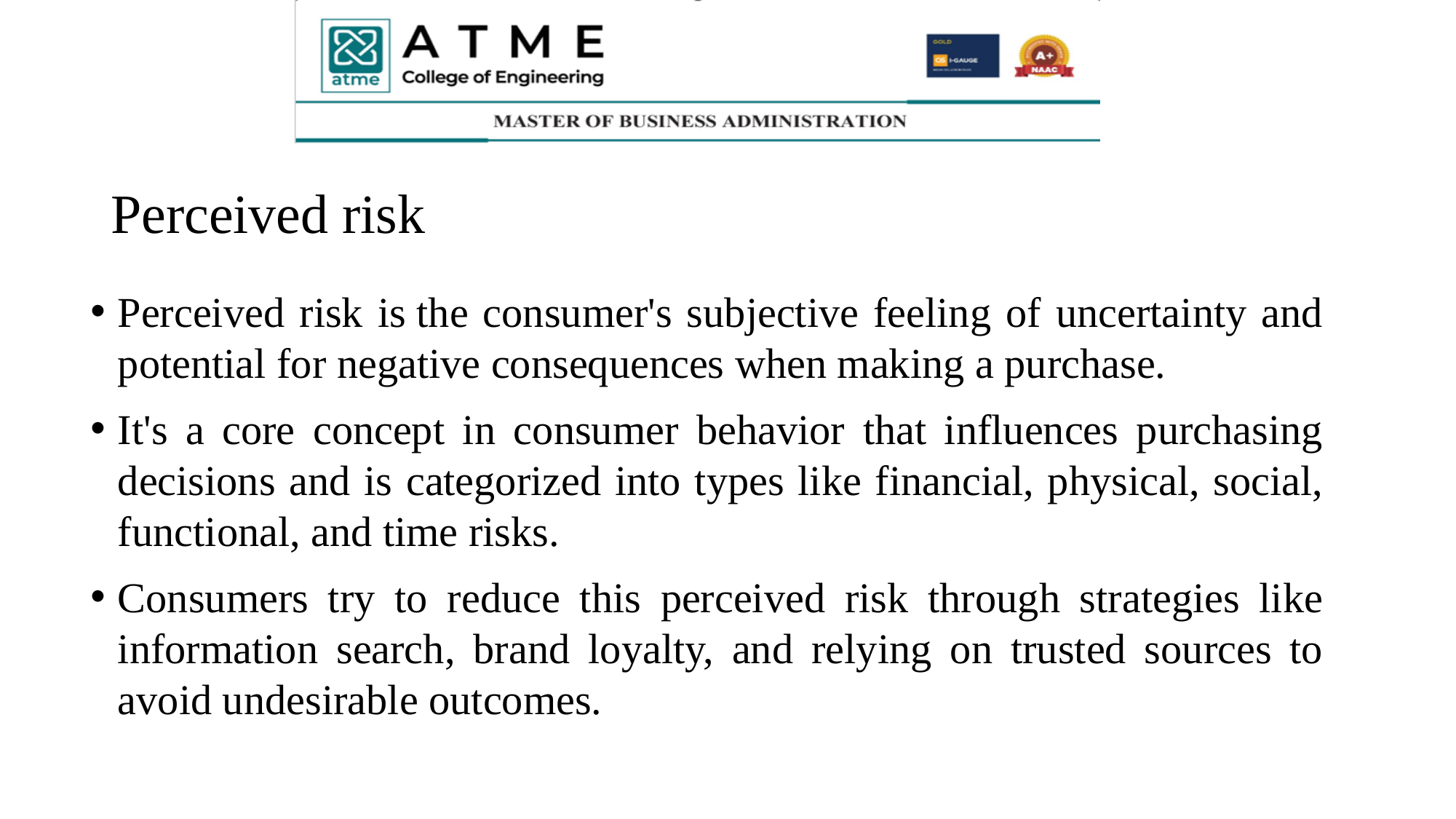

# Perceived risk
Perceived risk is the consumer's subjective feeling of uncertainty and potential for negative consequences when making a purchase.
It's a core concept in consumer behavior that influences purchasing decisions and is categorized into types like financial, physical, social, functional, and time risks.
Consumers try to reduce this perceived risk through strategies like information search, brand loyalty, and relying on trusted sources to avoid undesirable outcomes.